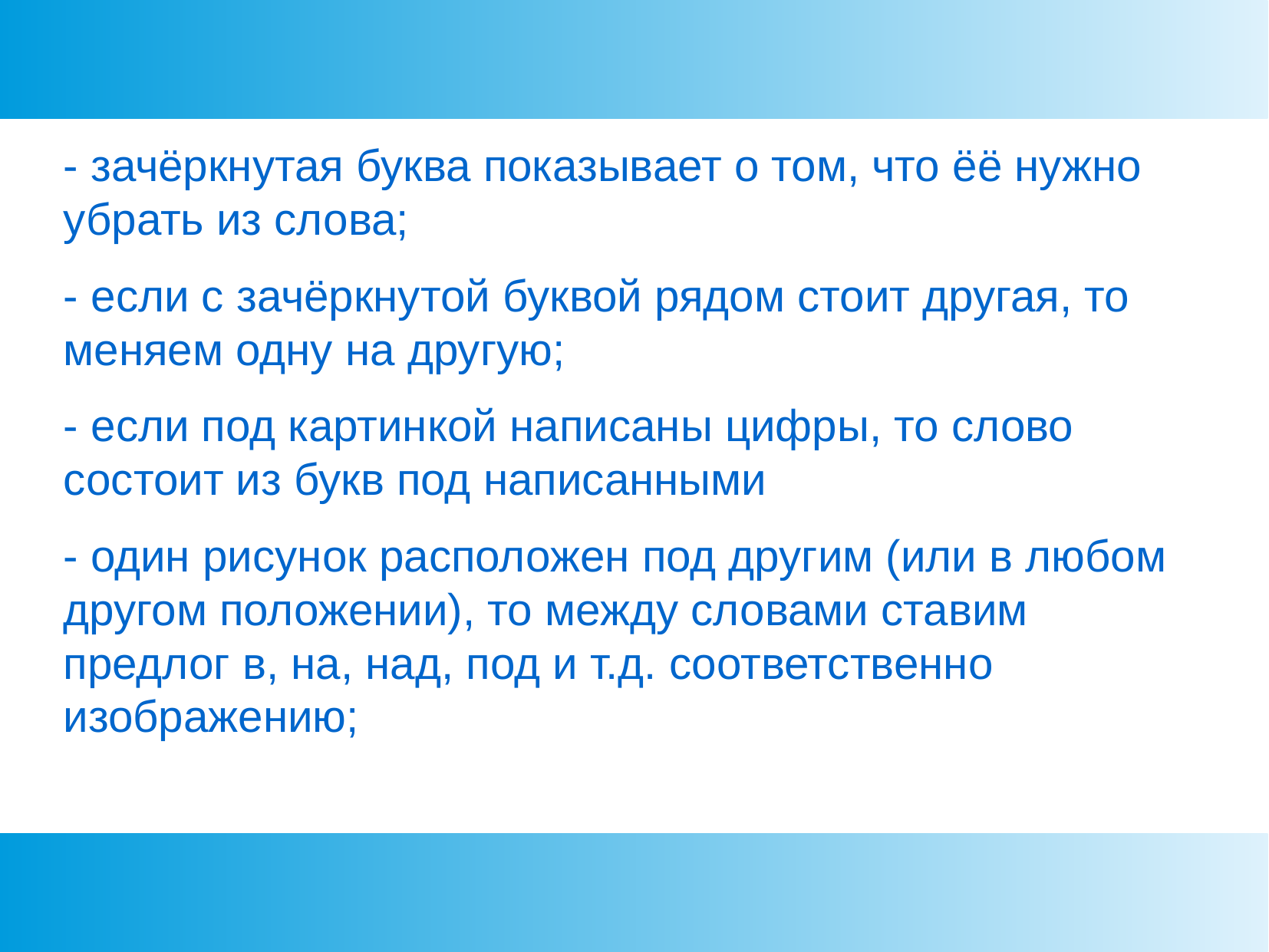

- зачёркнутая буква показывает о том, что ёё нужно убрать из слова;
- если с зачёркнутой буквой рядом стоит другая, то меняем одну на другую;
- если под картинкой написаны цифры, то слово состоит из букв под написанными
- один рисунок расположен под другим (или в любом другом положении), то между словами ставим предлог в, на, над, под и т.д. соответственно изображению;